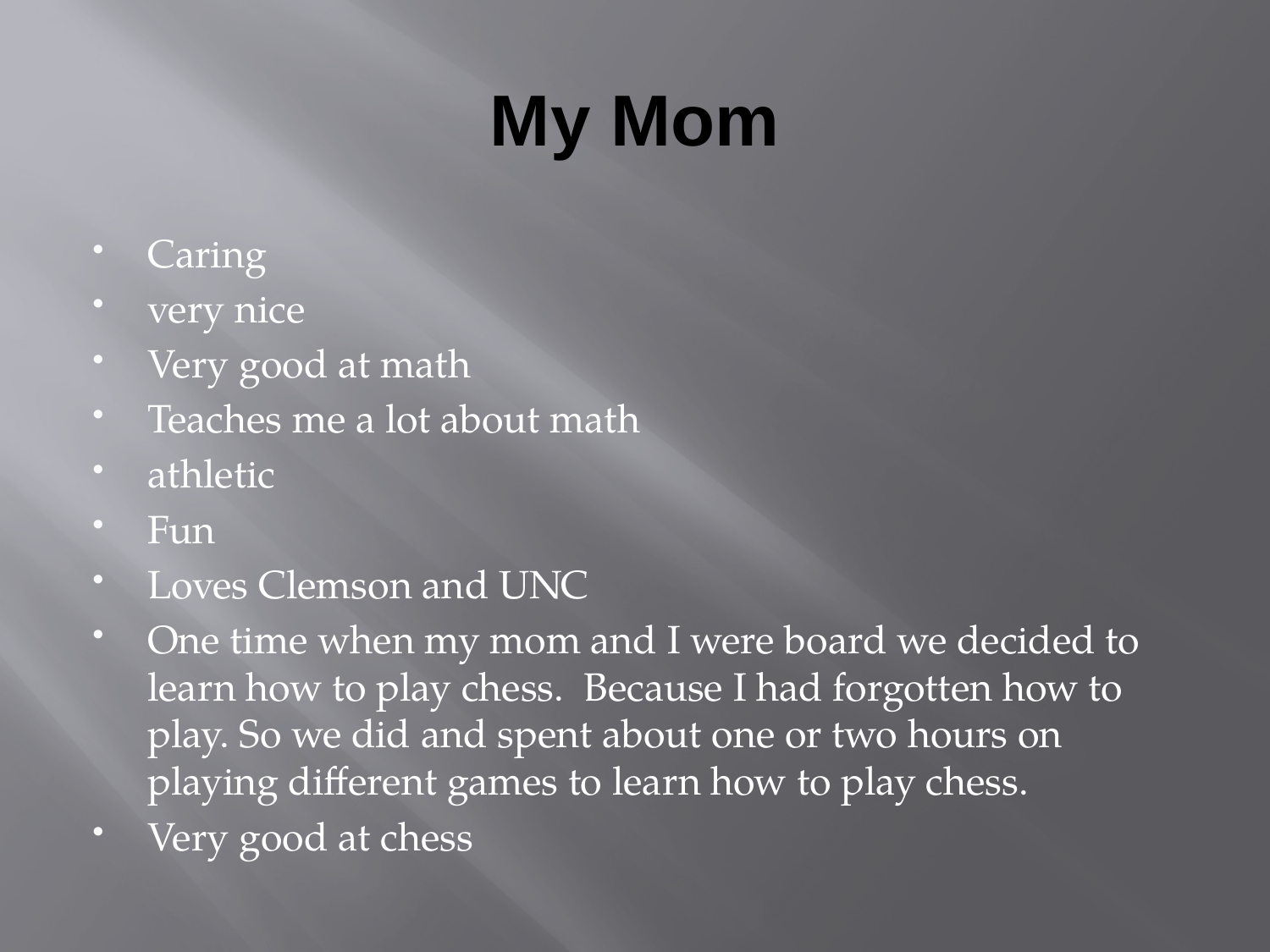

# My Mom
Caring
very nice
Very good at math
Teaches me a lot about math
athletic
Fun
Loves Clemson and UNC
One time when my mom and I were board we decided to learn how to play chess.  Because I had forgotten how to play. So we did and spent about one or two hours on playing different games to learn how to play chess.
Very good at chess